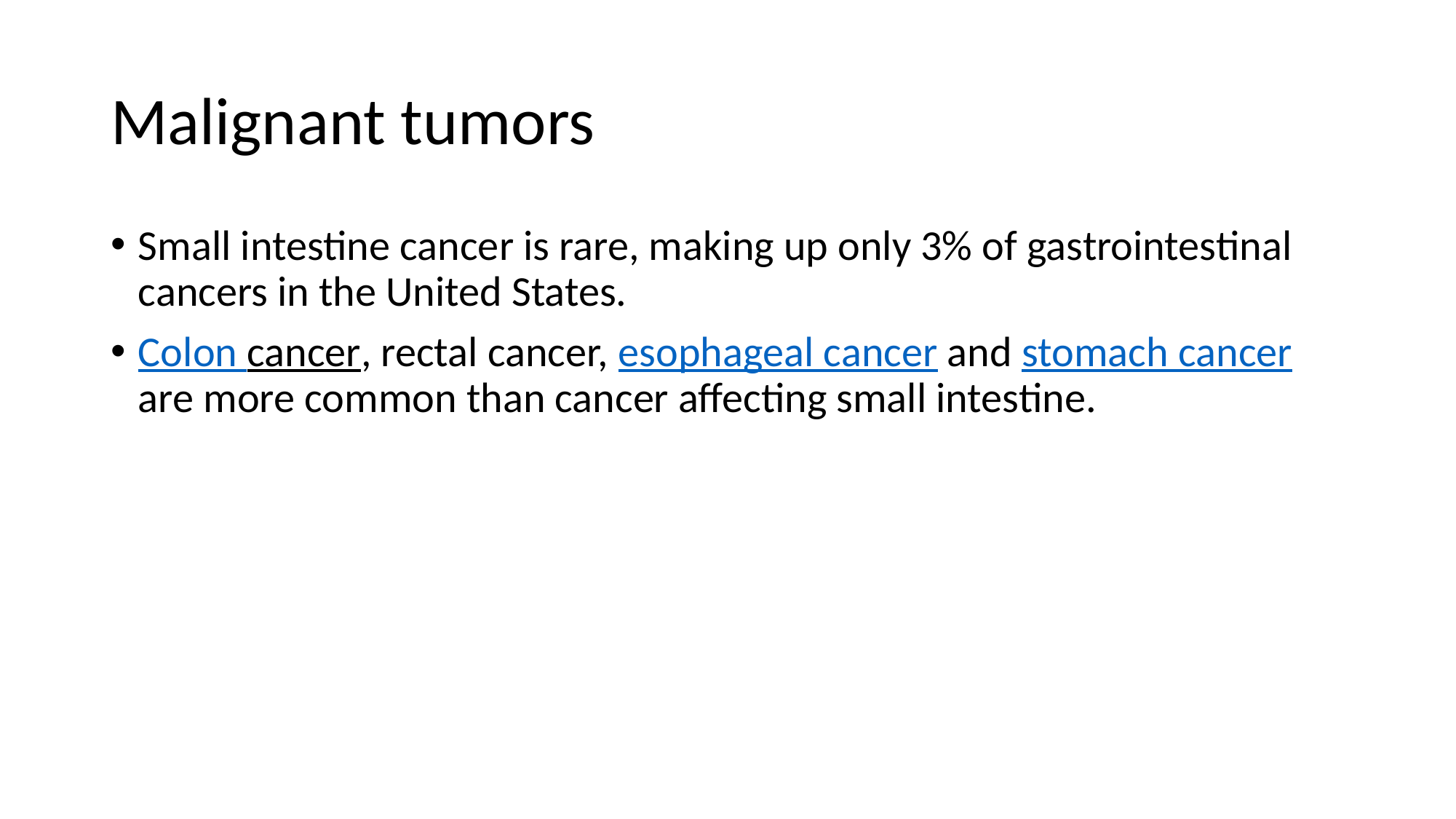

# Malignant tumors
Small intestine cancer is rare, making up only 3% of gastrointestinal cancers in the United States.
Colon cancer, rectal cancer, esophageal cancer and stomach cancer are more common than cancer affecting small intestine.